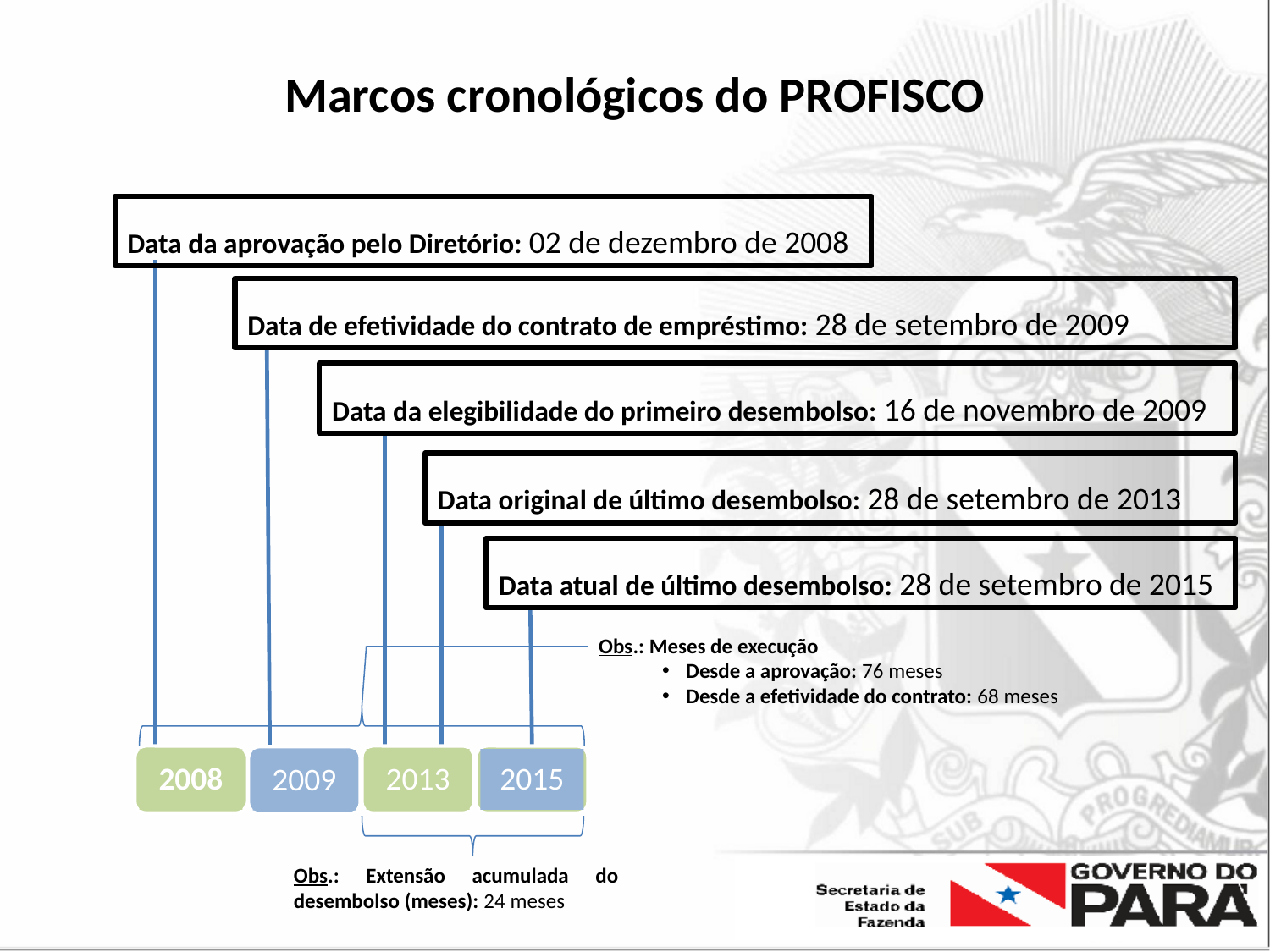

Marcos cronológicos do PROFISCO
Data da aprovação pelo Diretório: 02 de dezembro de 2008
Data de efetividade do contrato de empréstimo: 28 de setembro de 2009
Data da elegibilidade do primeiro desembolso: 16 de novembro de 2009
Data original de último desembolso: 28 de setembro de 2013

Data atual de último desembolso: 28 de setembro de 2015
Obs.: Meses de execução
Desde a aprovação: 76 meses
Desde a efetividade do contrato: 68 meses

2013

2015

2008

2009
Obs.: Extensão acumulada do desembolso (meses): 24 meses